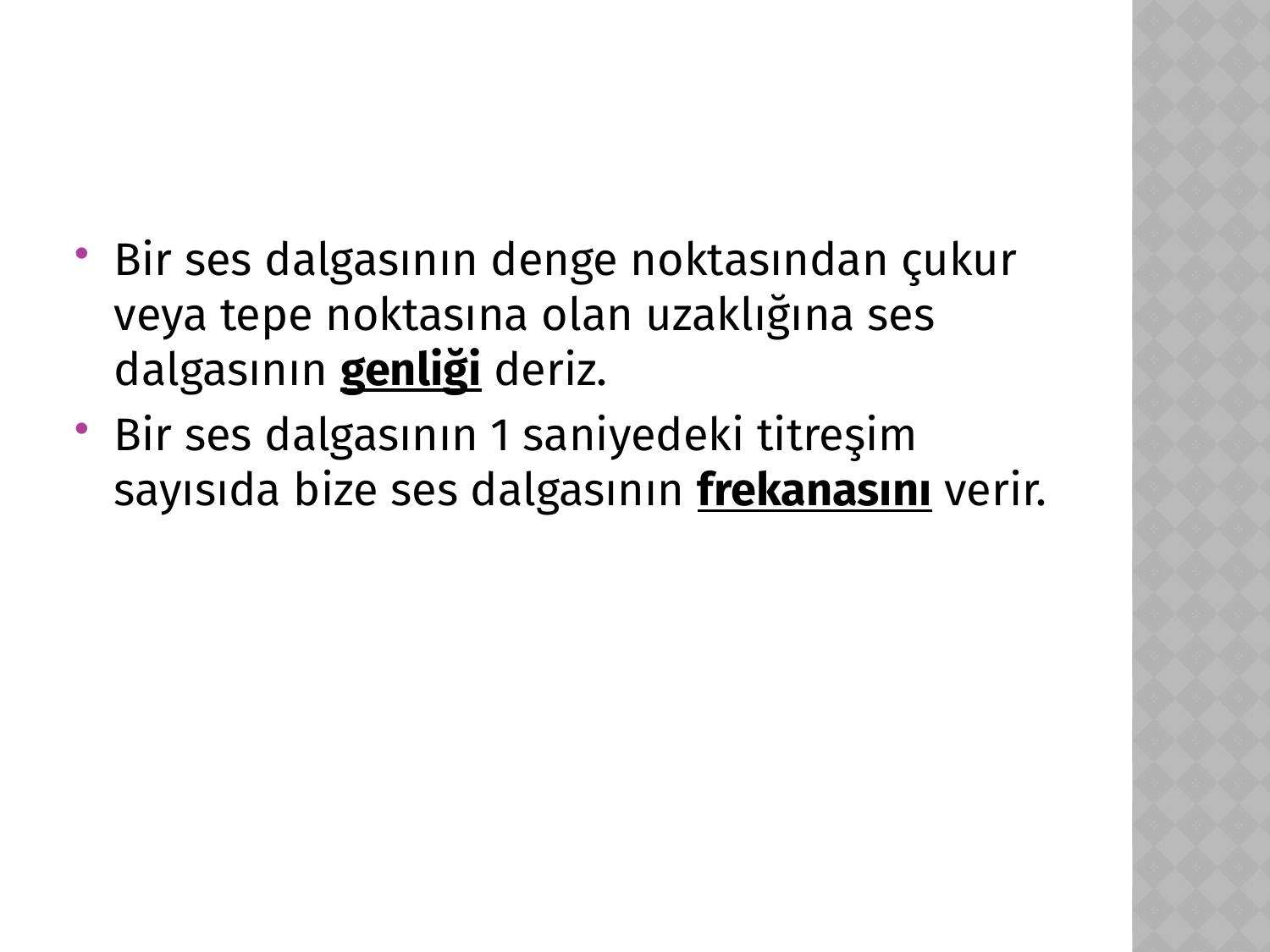

#
Bir ses dalgasının denge noktasından çukur veya tepe noktasına olan uzaklığına ses dalgasının genliği deriz.
Bir ses dalgasının 1 saniyedeki titreşim sayısıda bize ses dalgasının frekanasını verir.